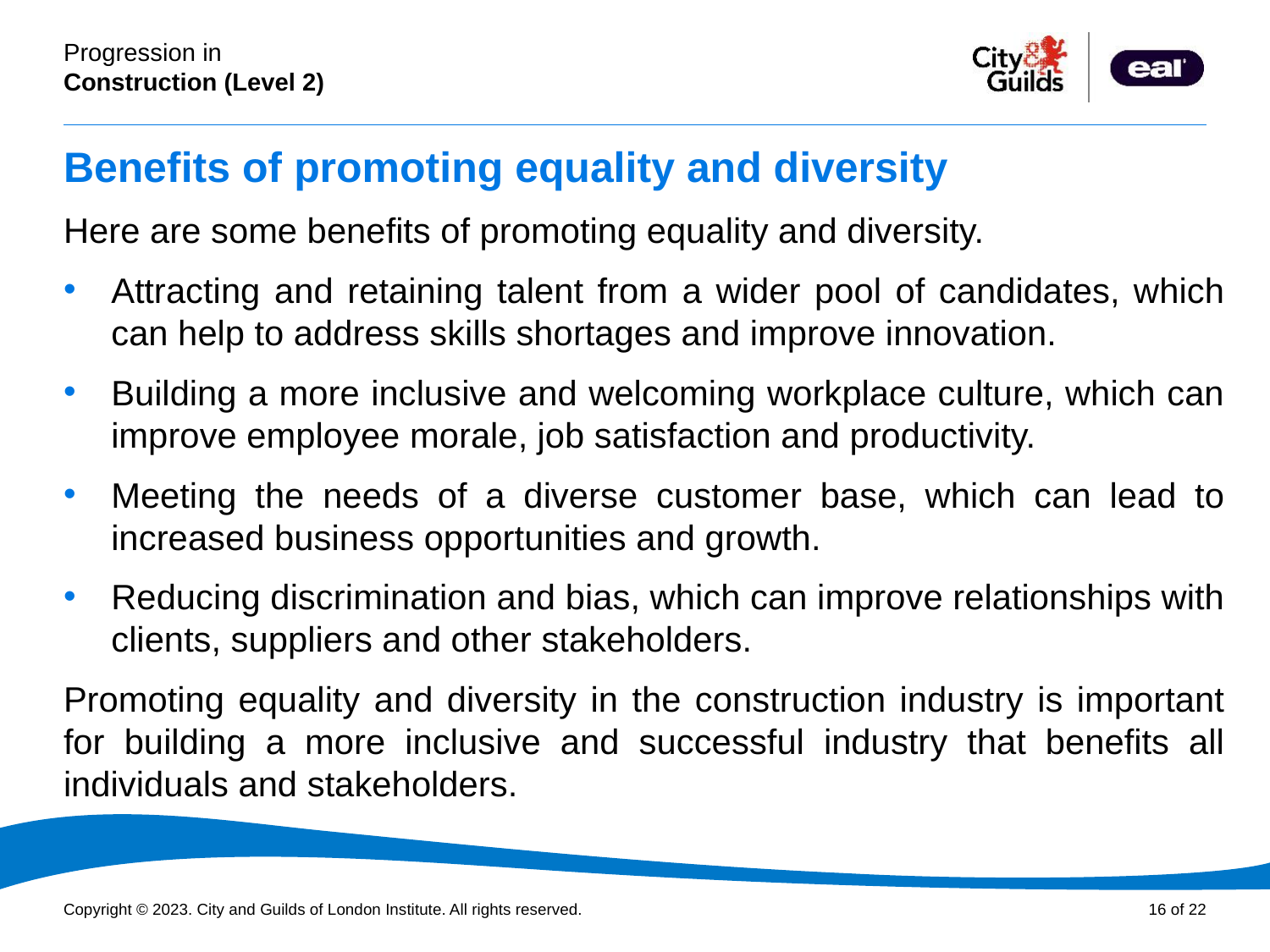

# Benefits of promoting equality and diversity
Here are some benefits of promoting equality and diversity.
Attracting and retaining talent from a wider pool of candidates, which can help to address skills shortages and improve innovation.
Building a more inclusive and welcoming workplace culture, which can improve employee morale, job satisfaction and productivity.
Meeting the needs of a diverse customer base, which can lead to increased business opportunities and growth.
Reducing discrimination and bias, which can improve relationships with clients, suppliers and other stakeholders.
Promoting equality and diversity in the construction industry is important for building a more inclusive and successful industry that benefits all individuals and stakeholders.